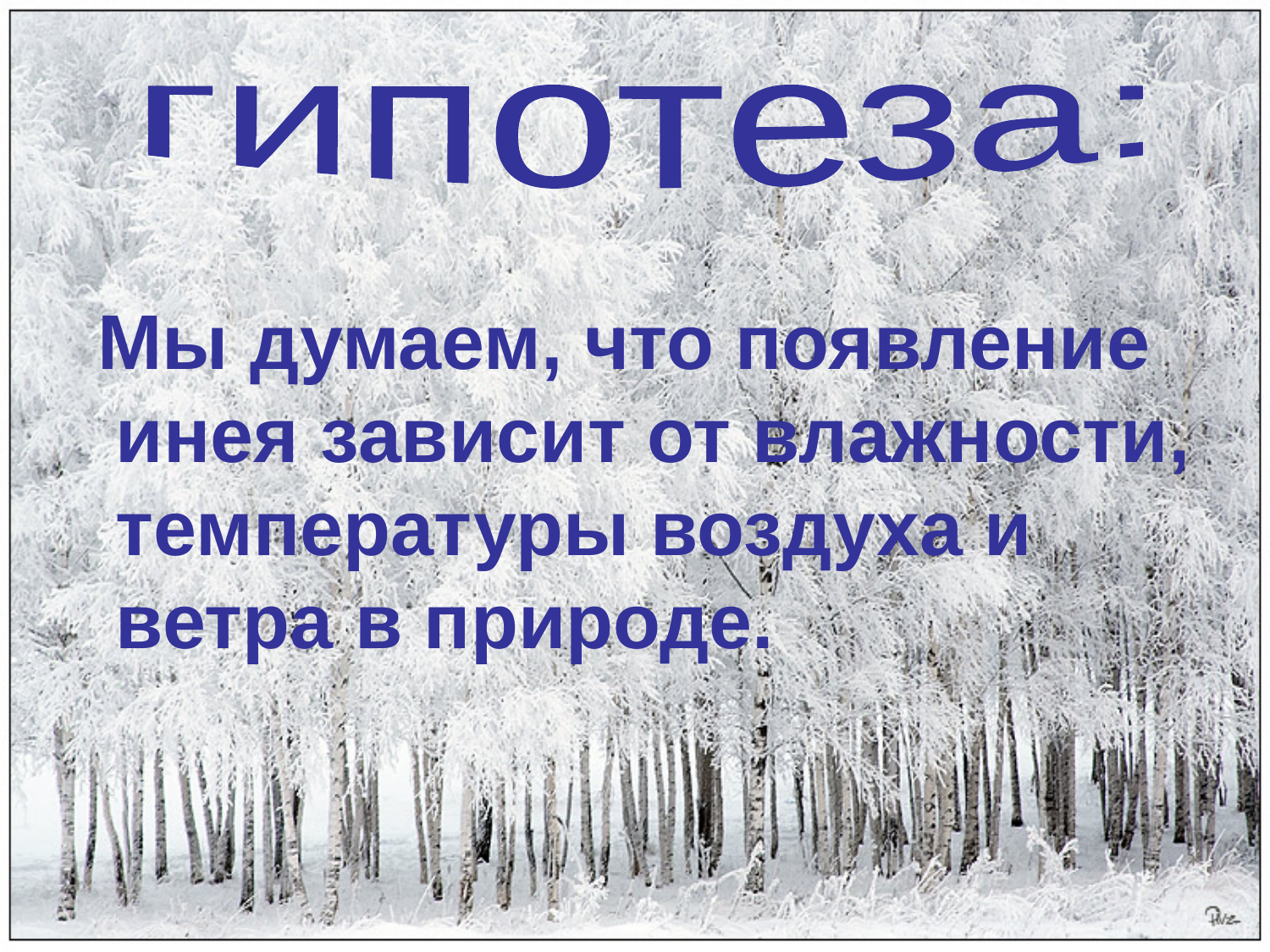

гипотеза:
 Мы думаем, что появление инея зависит от влажности, температуры воздуха и ветра в природе.